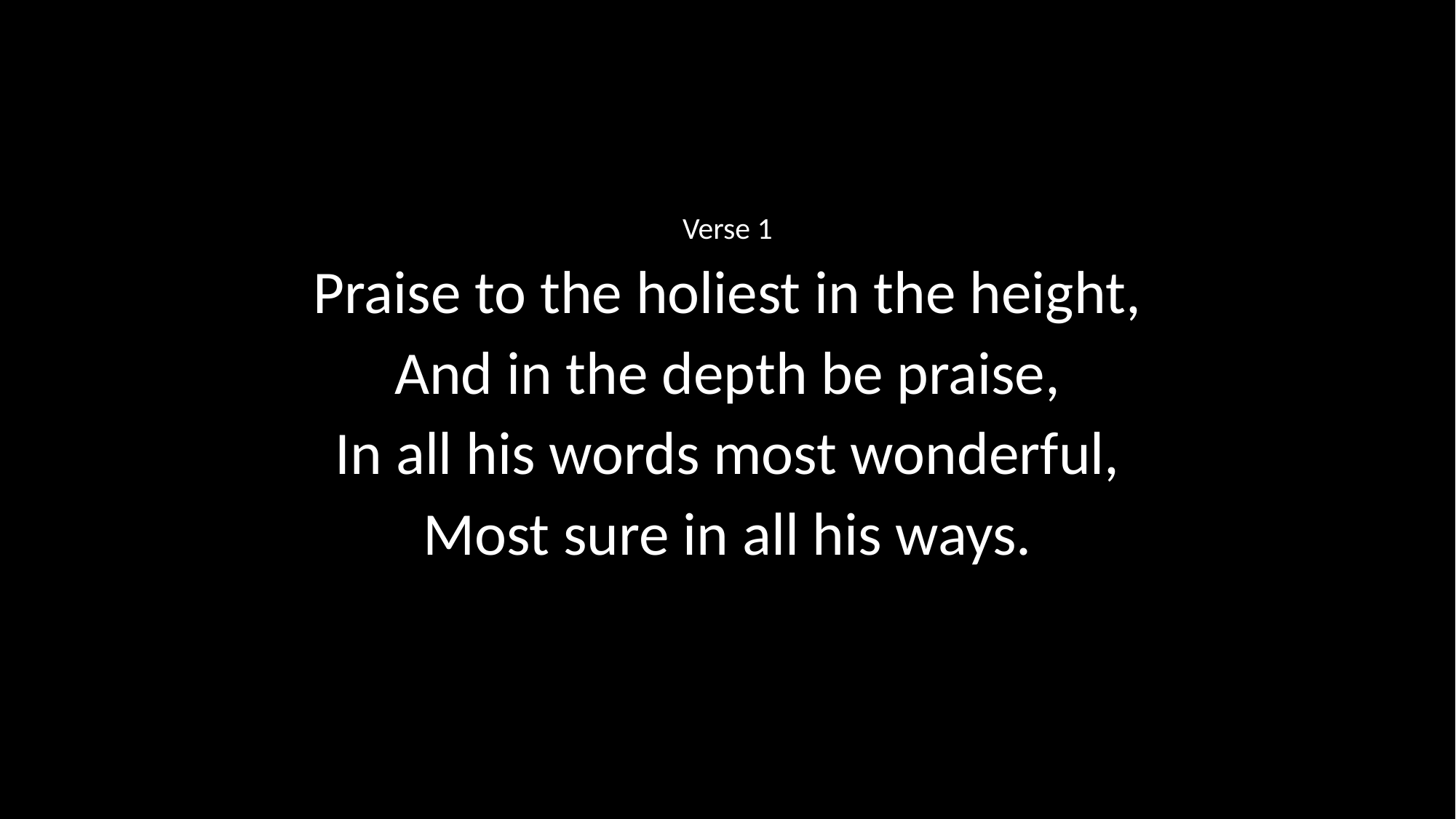

Verse 1
Praise to the holiest in the height,
And in the depth be praise,
In all his words most wonderful,
Most sure in all his ways.